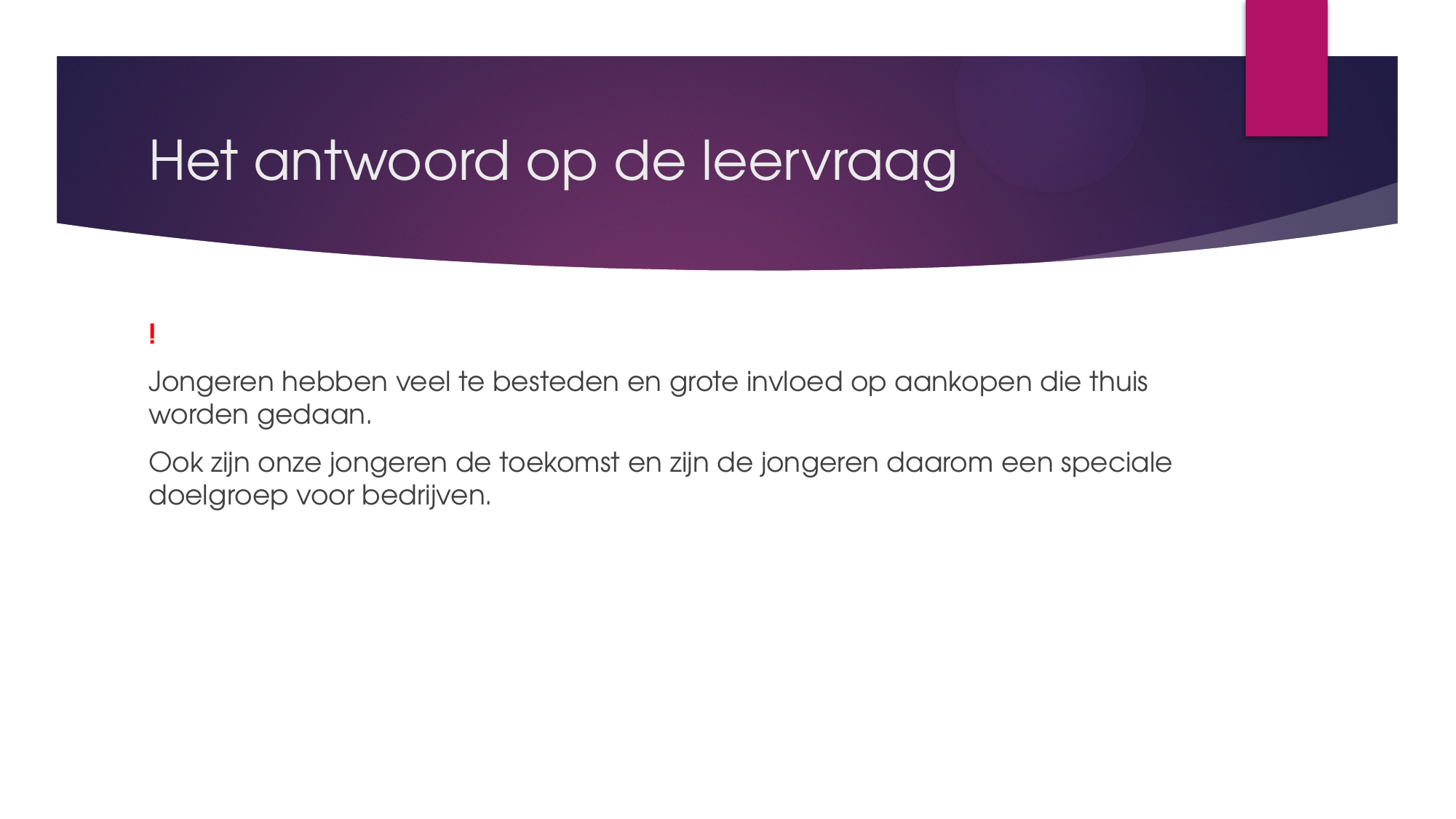

# Het antwoord op de leervraag
!
Jongeren hebben veel te besteden en grote invloed op aankopen die thuis worden gedaan.
Ook zijn onze jongeren de toekomst en zijn de jongeren daarom een speciale doelgroep voor bedrijven.